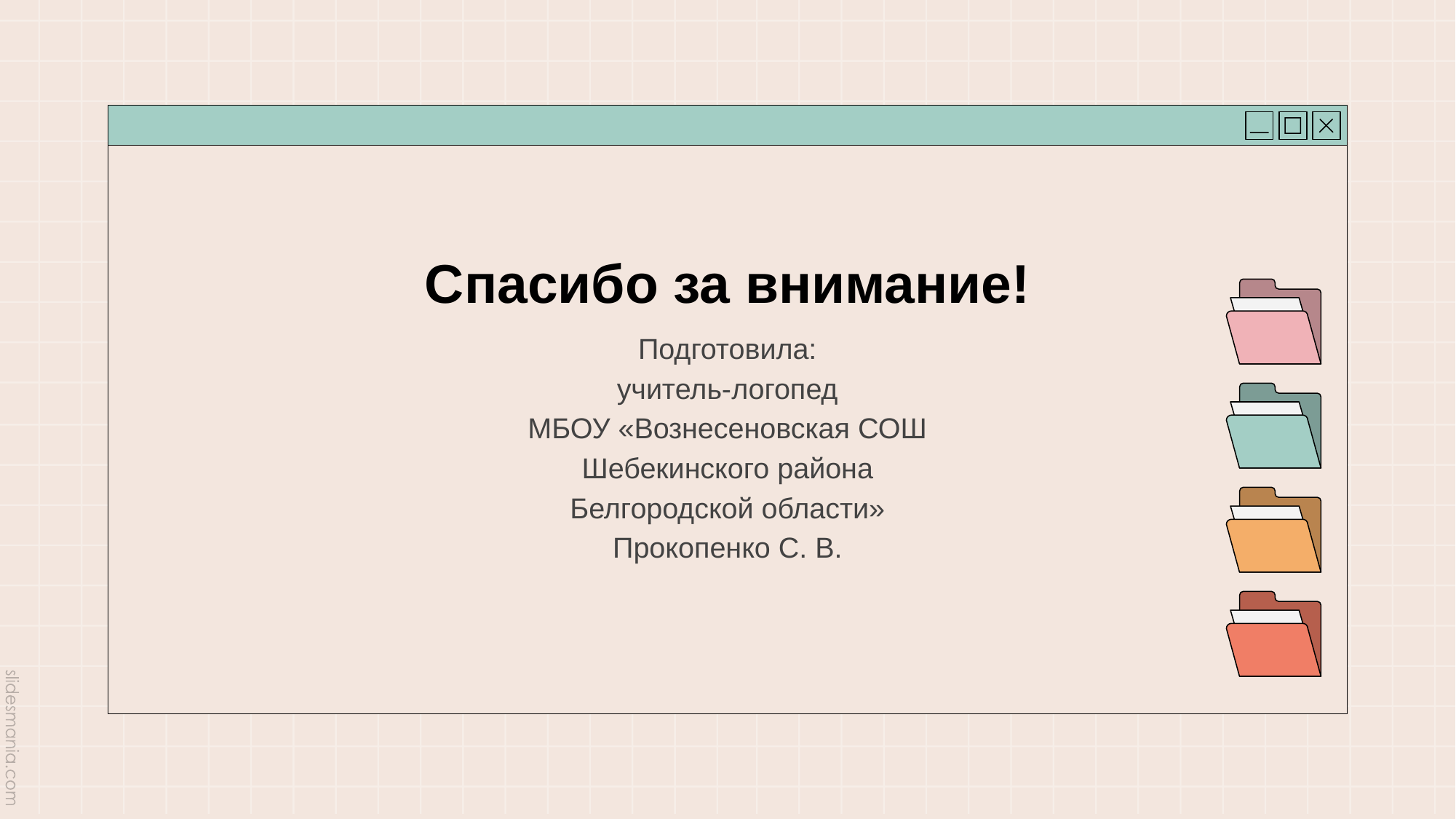

# Спасибо за внимание!

Подготовила:
учитель-логопед
МБОУ «Вознесеновская СОШ
Шебекинского района
Белгородской области»
Прокопенко С. В.